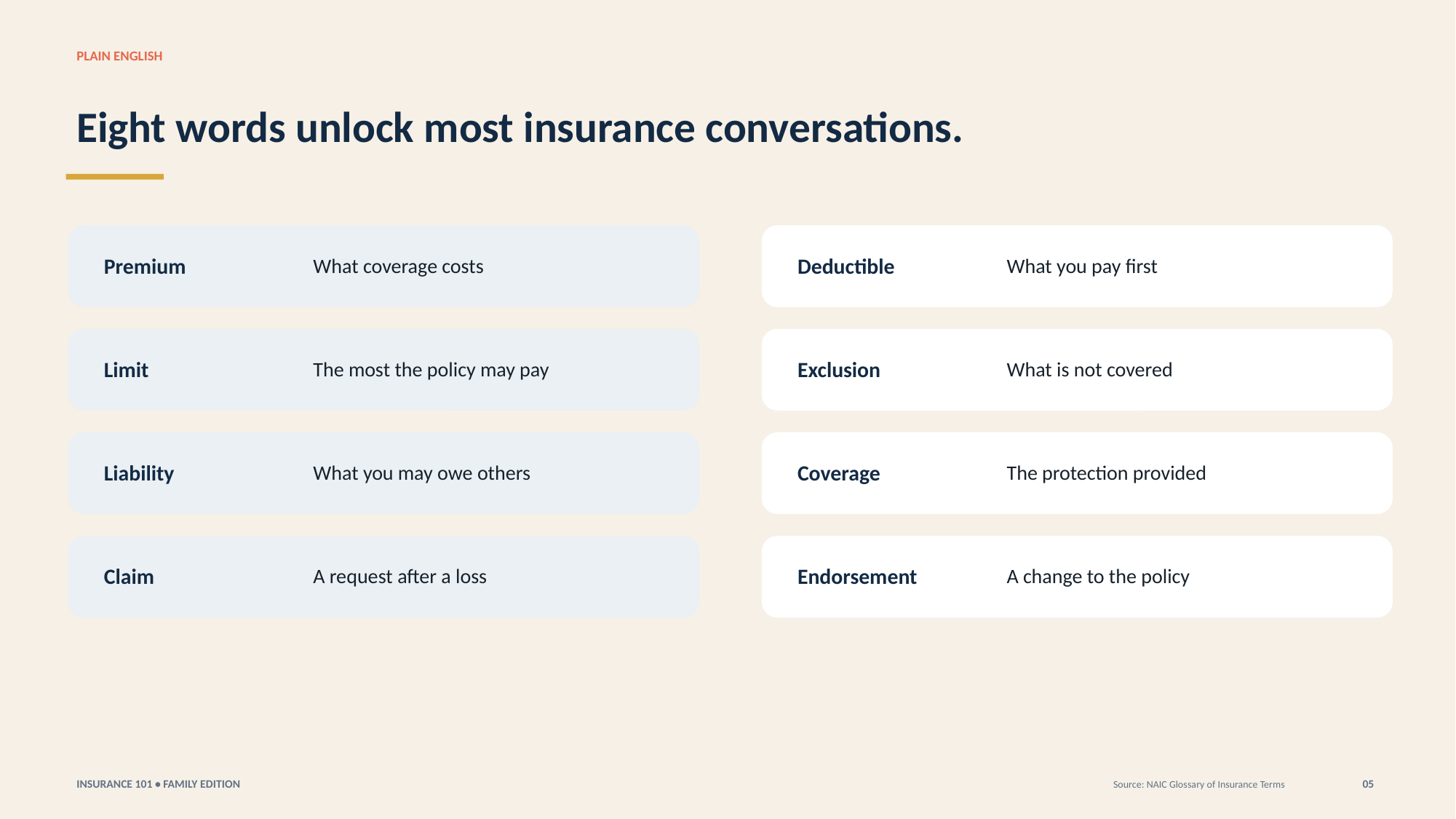

PLAIN ENGLISH
Eight words unlock most insurance conversations.

Premium
What coverage costs
Deductible
What you pay first

Limit
The most the policy may pay
Exclusion
What is not covered

Liability
What you may owe others
Coverage
The protection provided

Claim
A request after a loss
Endorsement
A change to the policy
INSURANCE 101 • FAMILY EDITION
Source: NAIC Glossary of Insurance Terms
05